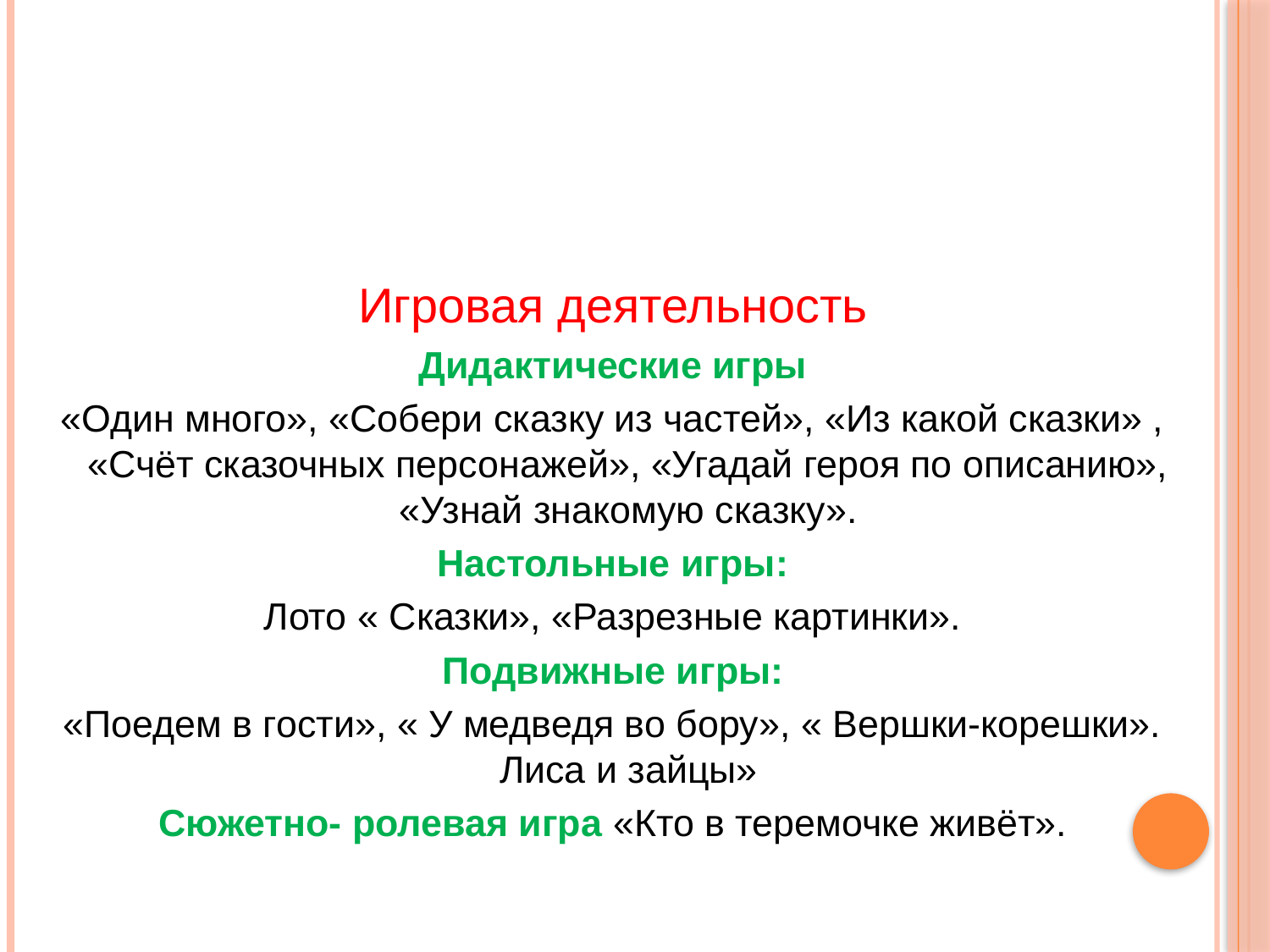

Игровая деятельность
Дидактические игры
«Один много», «Собери сказку из частей», «Из какой сказки» , «Счёт сказочных персонажей», «Угадай героя по описанию», «Узнай знакомую сказку».
Настольные игры:
Лото « Сказки», «Разрезные картинки».
Подвижные игры:
«Поедем в гости», « У медведя во бору», « Вершки-корешки». Лиса и зайцы»
Сюжетно- ролевая игра «Кто в теремочке живёт».